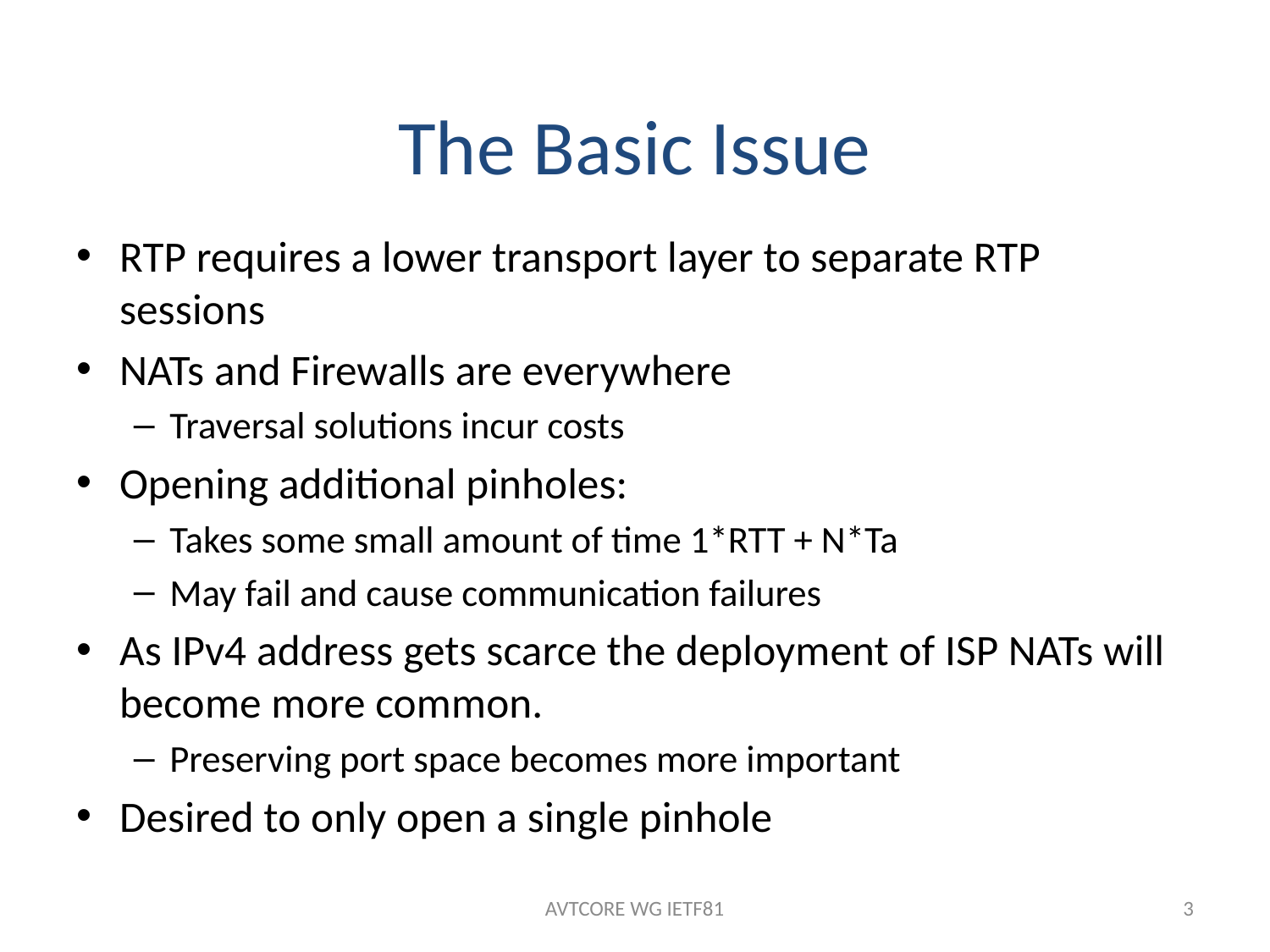

# The Basic Issue
RTP requires a lower transport layer to separate RTP sessions
NATs and Firewalls are everywhere
Traversal solutions incur costs
Opening additional pinholes:
Takes some small amount of time 1*RTT + N*Ta
May fail and cause communication failures
As IPv4 address gets scarce the deployment of ISP NATs will become more common.
Preserving port space becomes more important
Desired to only open a single pinhole
AVTCORE WG IETF81
3